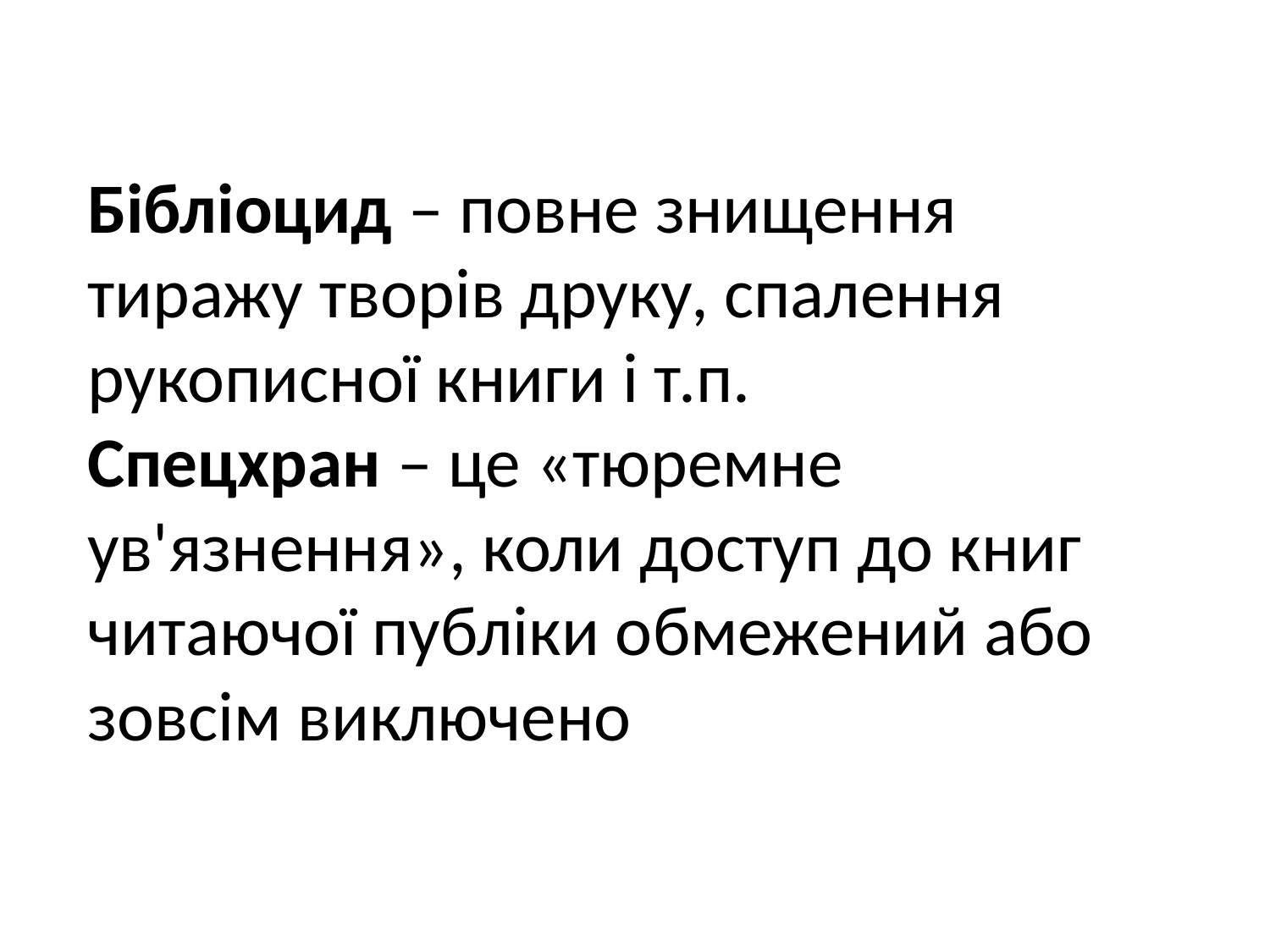

Бібліоцид – повне знищення тиражу творів друку, спалення рукописної книги і т.п.
Спецхран – це «тюремне ув'язнення», коли доступ до книг читаючої публіки обмежений або зовсім виключено